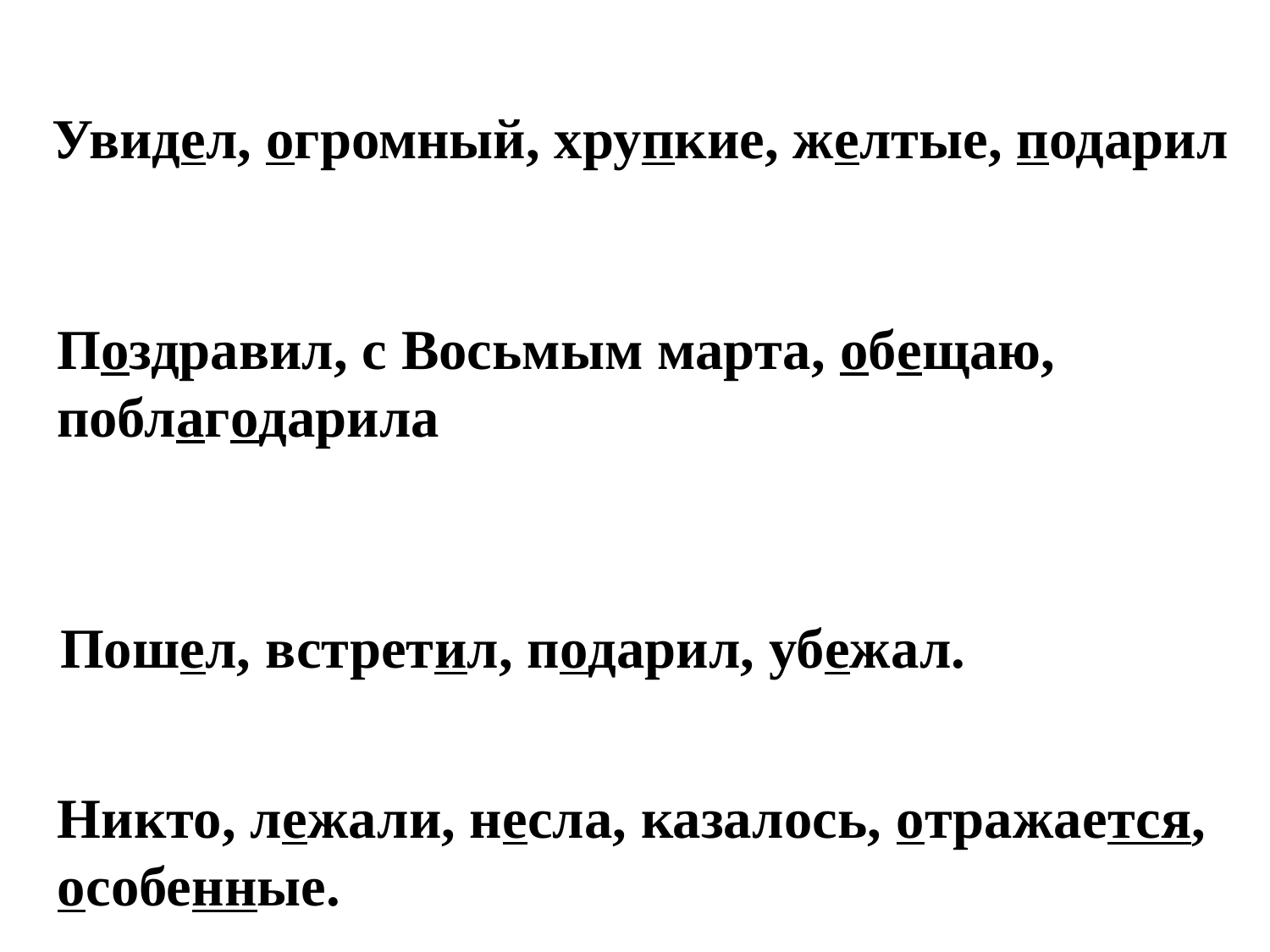

Увидел, огромный, хрупкие, желтые, подарил
Поздравил, с Восьмым марта, обещаю, поблагодарила
Пошел, встретил, подарил, убежал.
Никто, лежали, несла, казалось, отражается, особенные.